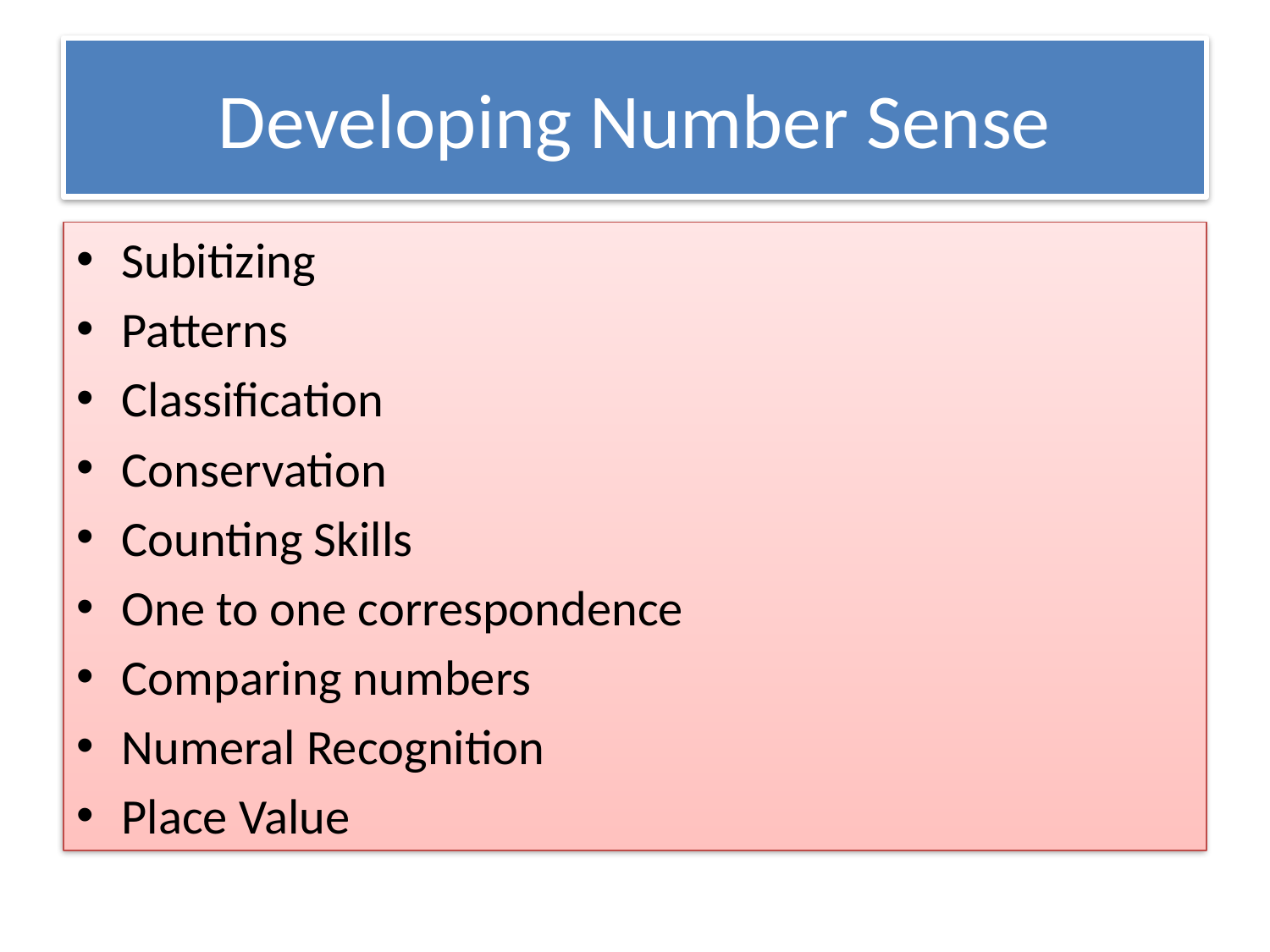

# Developing Number Sense
Subitizing
Patterns
Classification
Conservation
Counting Skills
One to one correspondence
Comparing numbers
Numeral Recognition
Place Value